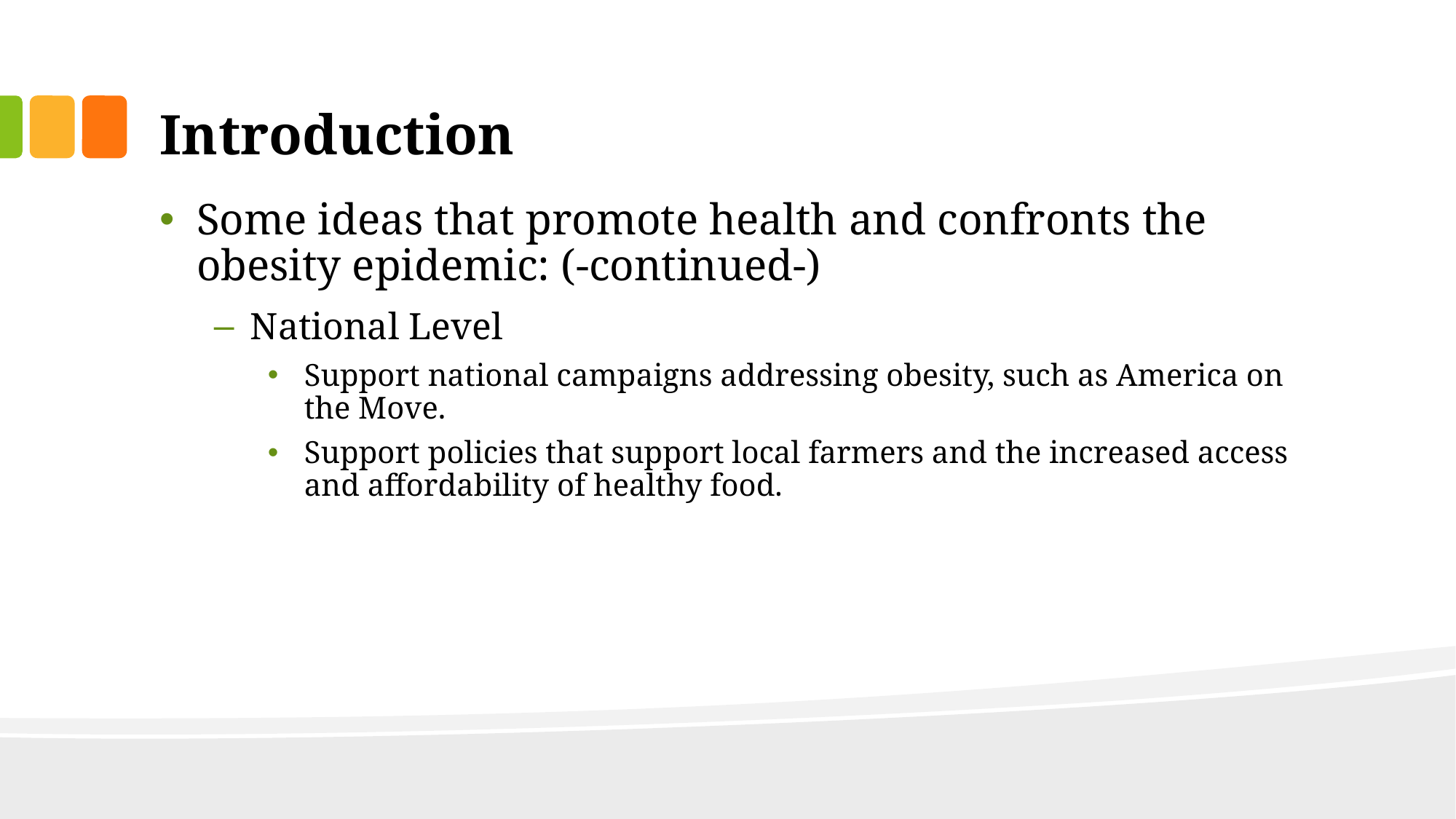

# Introduction
Some ideas that promote health and confronts the obesity epidemic: (-continued-)
National Level
Support national campaigns addressing obesity, such as America on the Move.
Support policies that support local farmers and the increased access and affordability of healthy food.